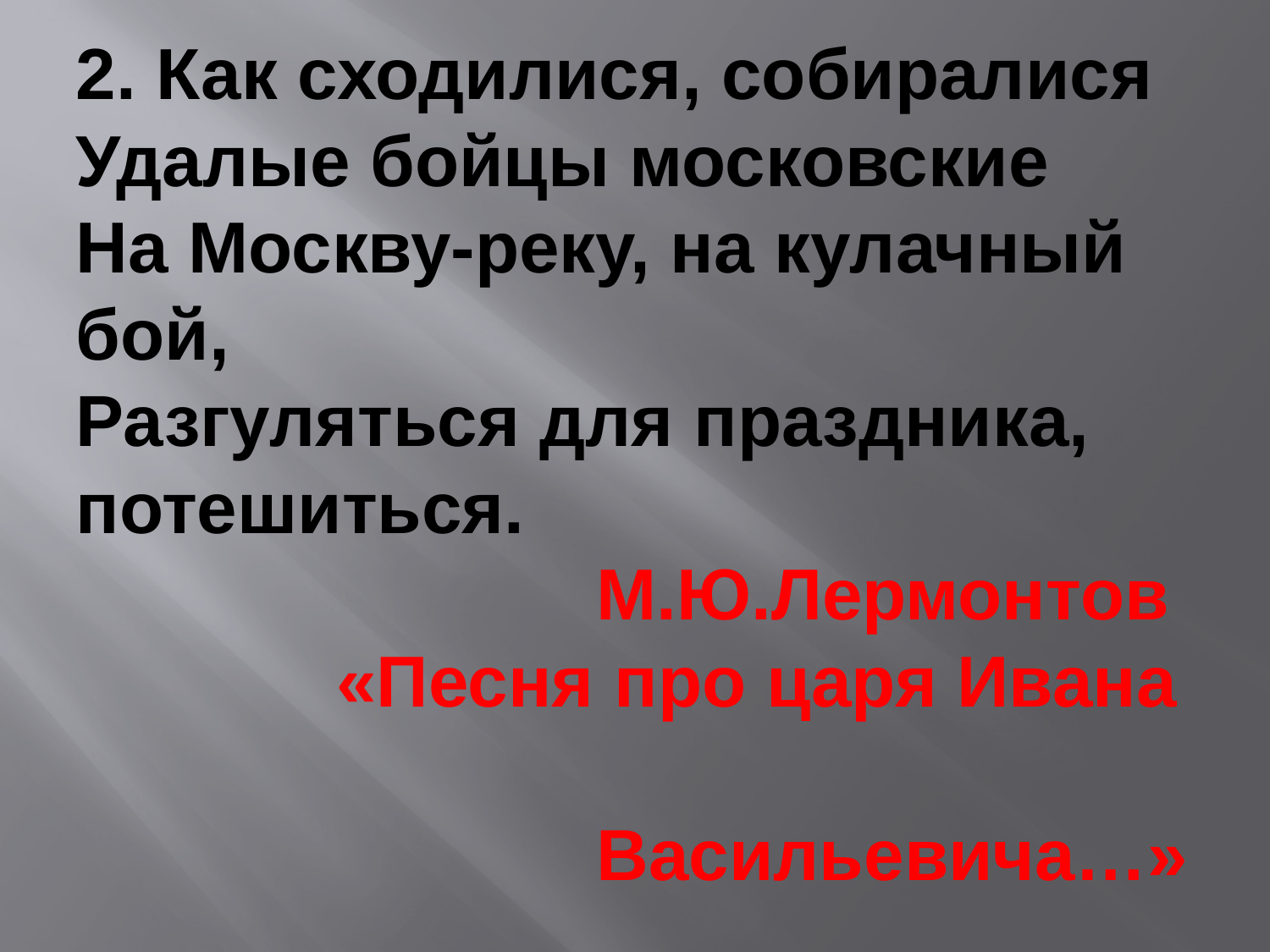

# 2. Как сходилися, собиралися Удалые бойцы московские На Москву-реку, на кулачный бой, Разгуляться для праздника, потешиться. М.Ю.Лермонтов «Песня про царя Ивана Васильевича…»